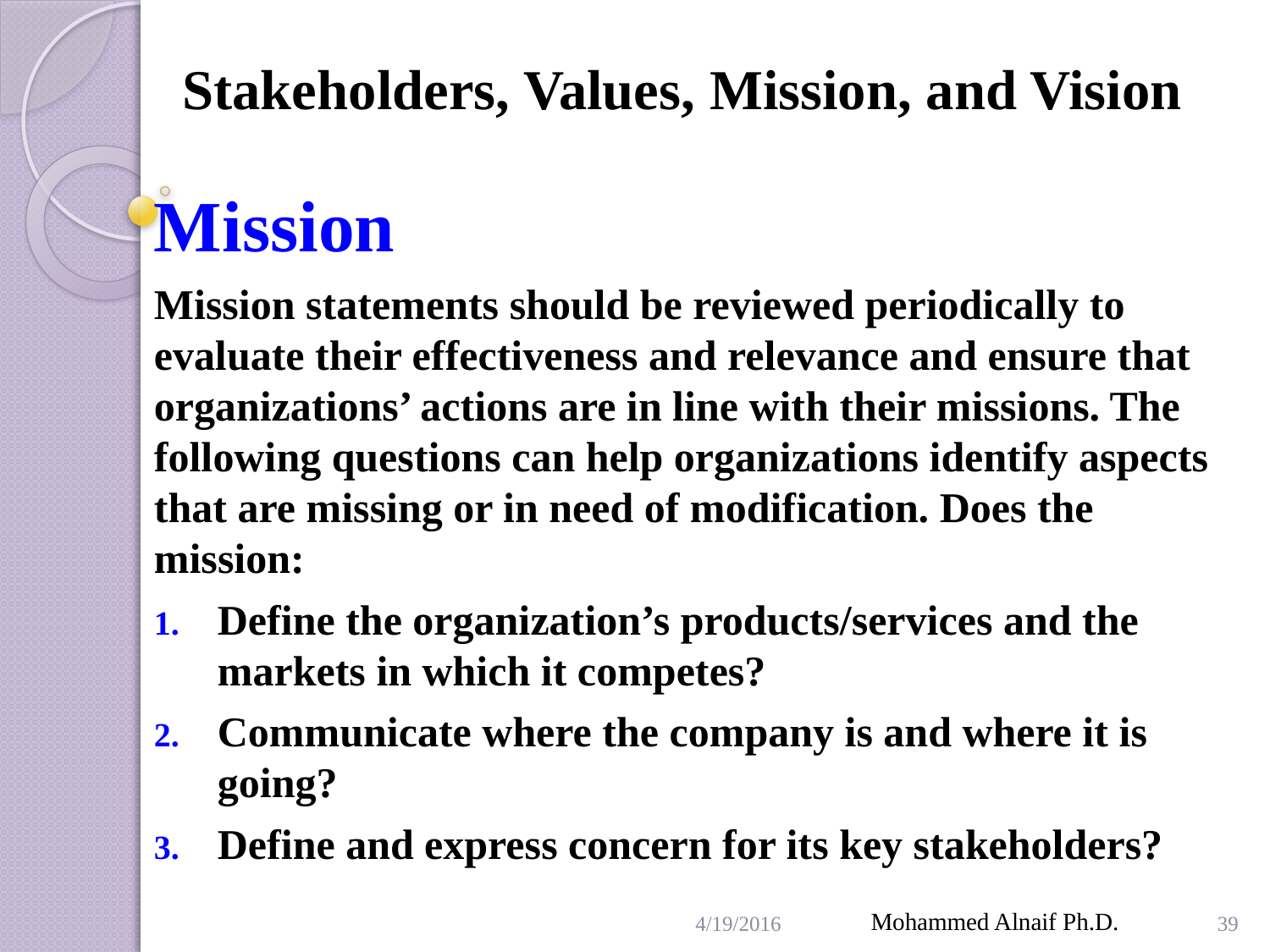

# Stakeholders, Values, Mission, and Vision
Mission
Mission statements should be reviewed periodically to evaluate their effectiveness and relevance and ensure that organizations’ actions are in line with their missions. The following questions can help organizations identify aspects that are missing or in need of modification. Does the mission:
Define the organization’s products/services and the markets in which it competes?
Communicate where the company is and where it is going?
Define and express concern for its key stakeholders?
4/19/2016
Mohammed Alnaif Ph.D.
39